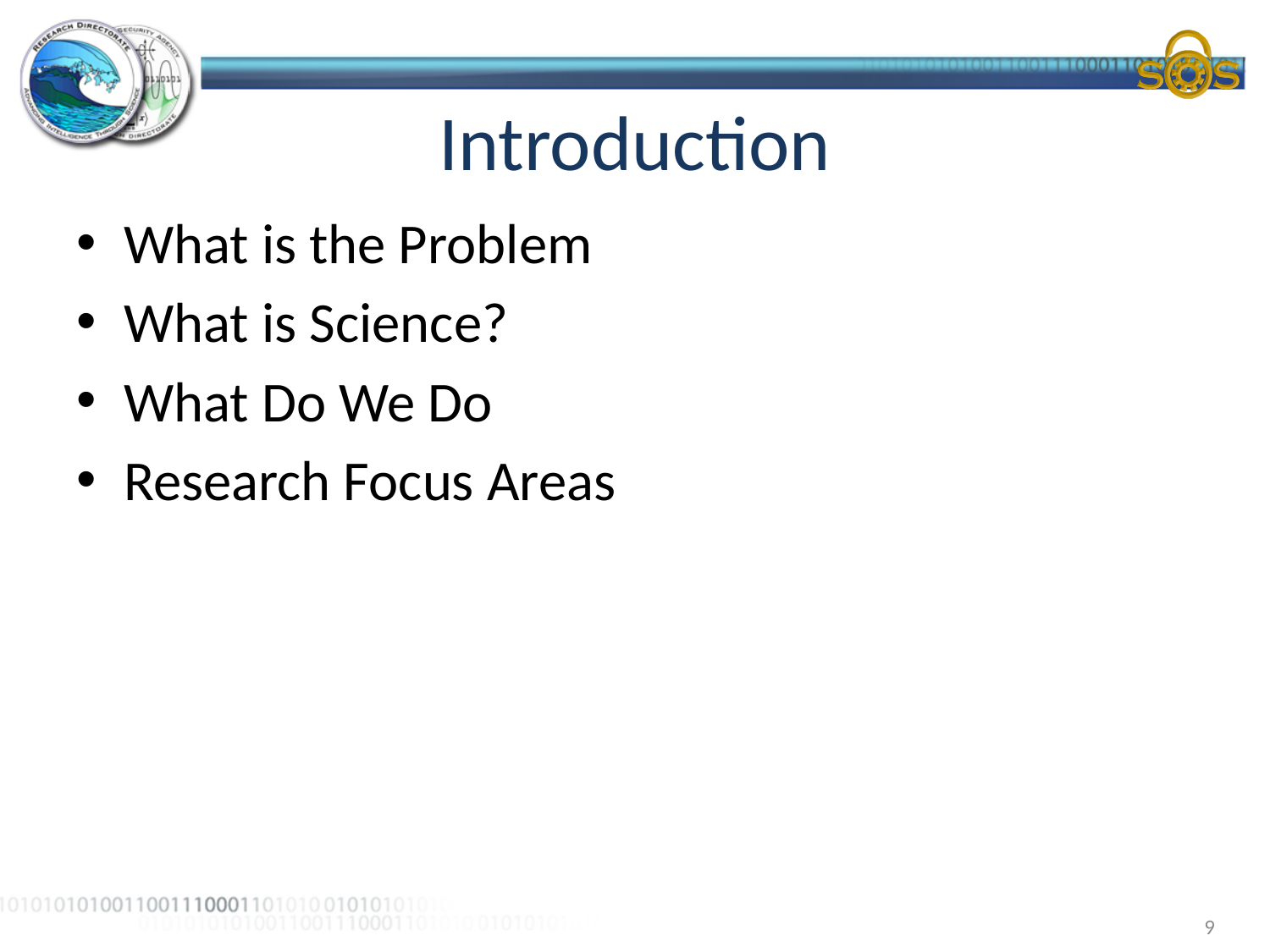

# Introduction
What is the Problem
What is Science?
What Do We Do
Research Focus Areas
9